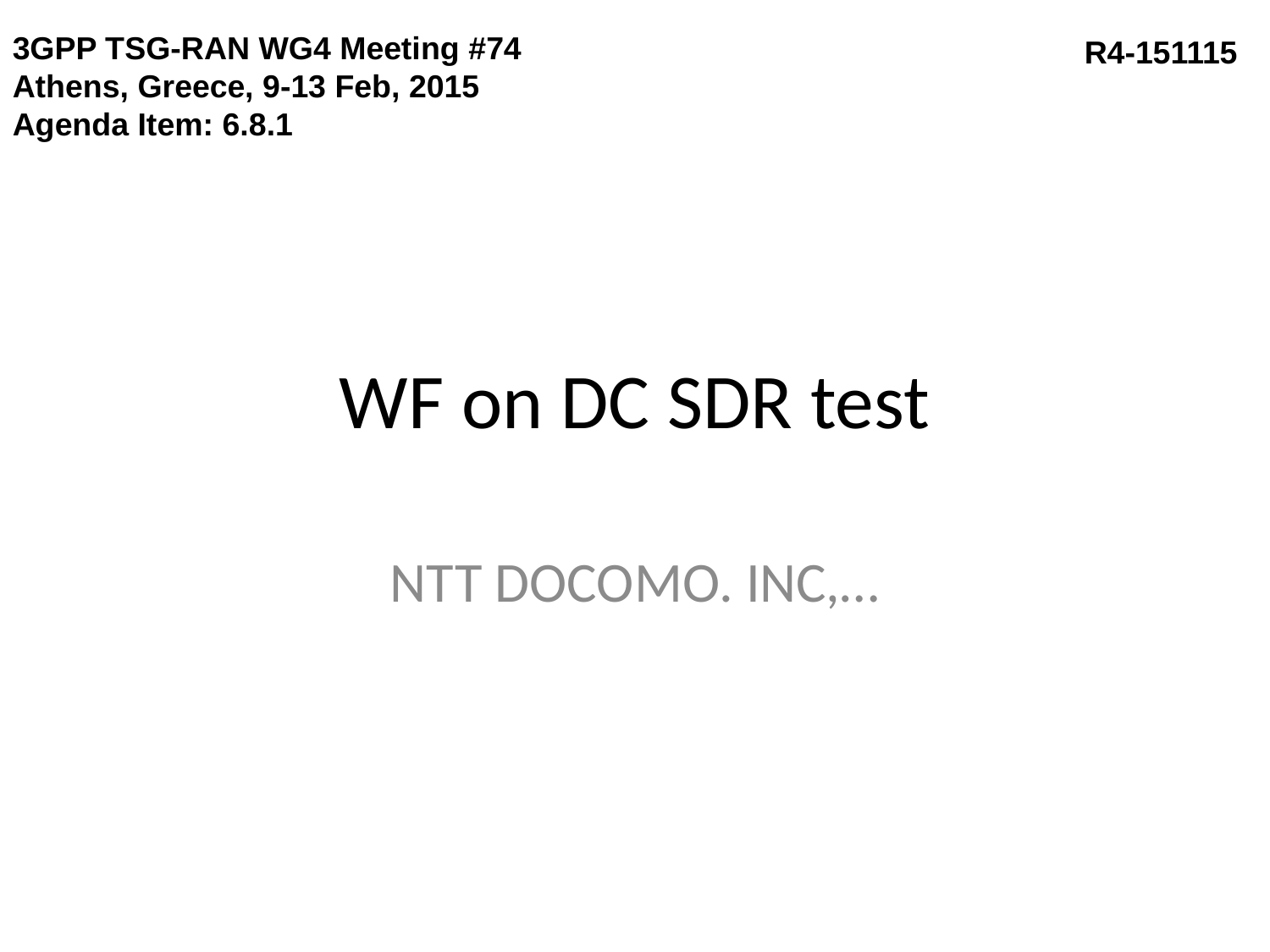

3GPP TSG-RAN WG4 Meeting #74
Athens, Greece, 9-13 Feb, 2015
Agenda Item: 6.8.1
R4-151115
# WF on DC SDR test
NTT DOCOMO. INC,…